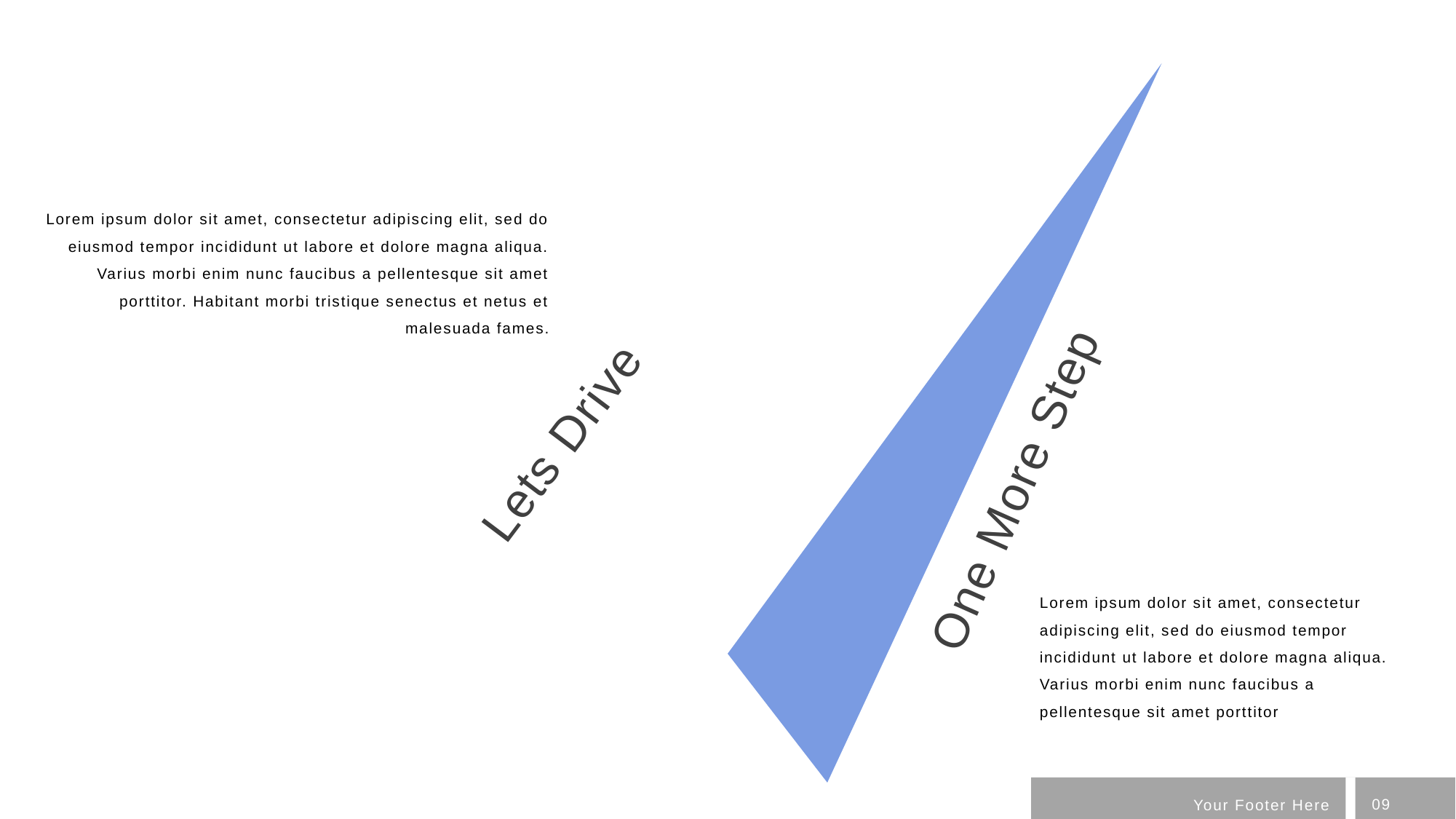

Lorem ipsum dolor sit amet, consectetur adipiscing elit, sed do eiusmod tempor incididunt ut labore et dolore magna aliqua. Varius morbi enim nunc faucibus a pellentesque sit amet porttitor. Habitant morbi tristique senectus et netus et malesuada fames.
Lets Drive
One More Step
Lorem ipsum dolor sit amet, consectetur adipiscing elit, sed do eiusmod tempor incididunt ut labore et dolore magna aliqua. Varius morbi enim nunc faucibus a pellentesque sit amet porttitor

09
Your Footer Here